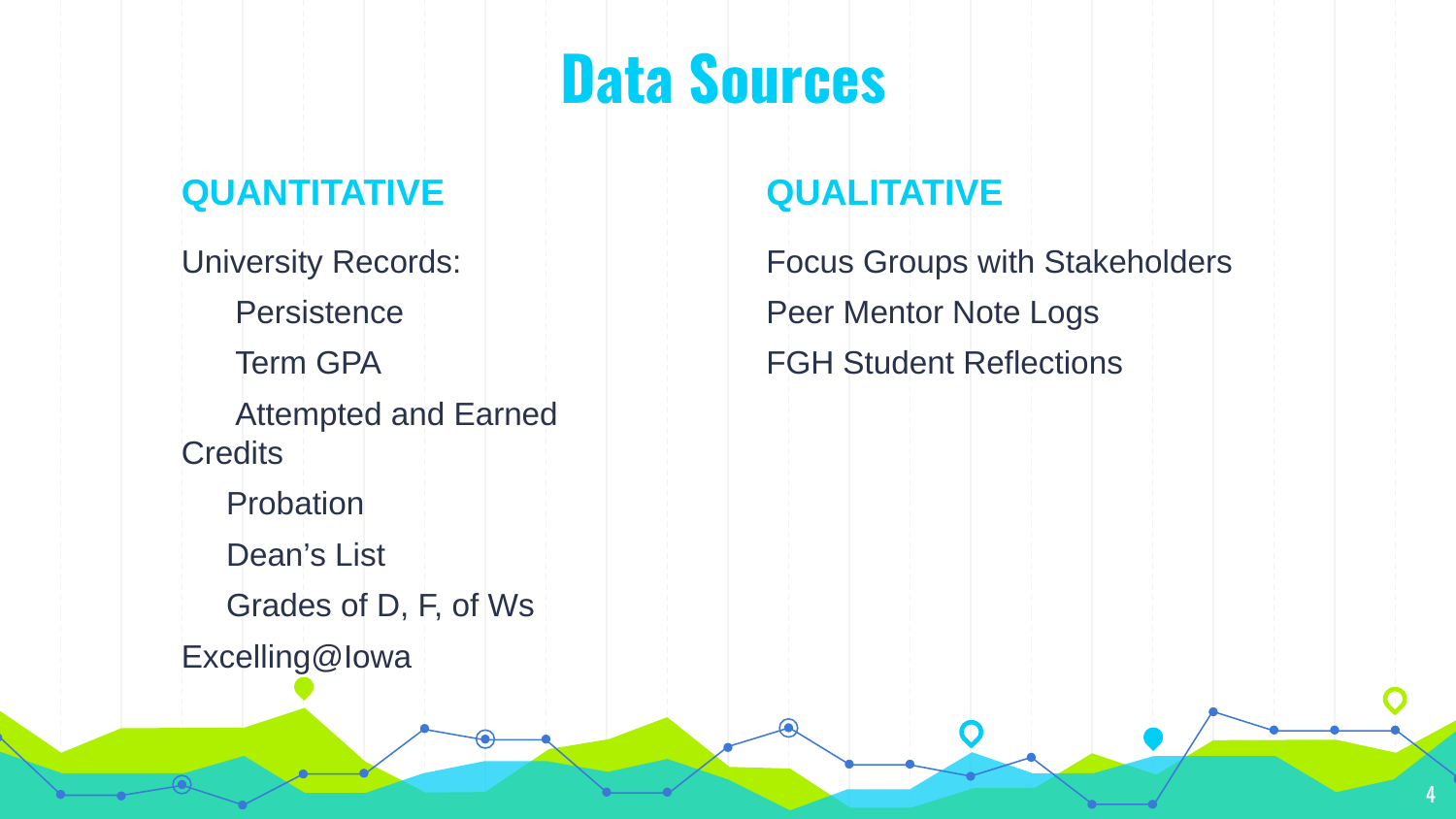

# Data Sources
QUALITATIVE

QUANTITATIVE

Focus Groups with Stakeholders
Peer Mentor Note Logs
FGH Student Reflections
University Records:
      Persistence
      Term GPA
      Attempted and Earned Credits
     Probation
     Dean’s List
     Grades of D, F, of Ws
Excelling@Iowa
4